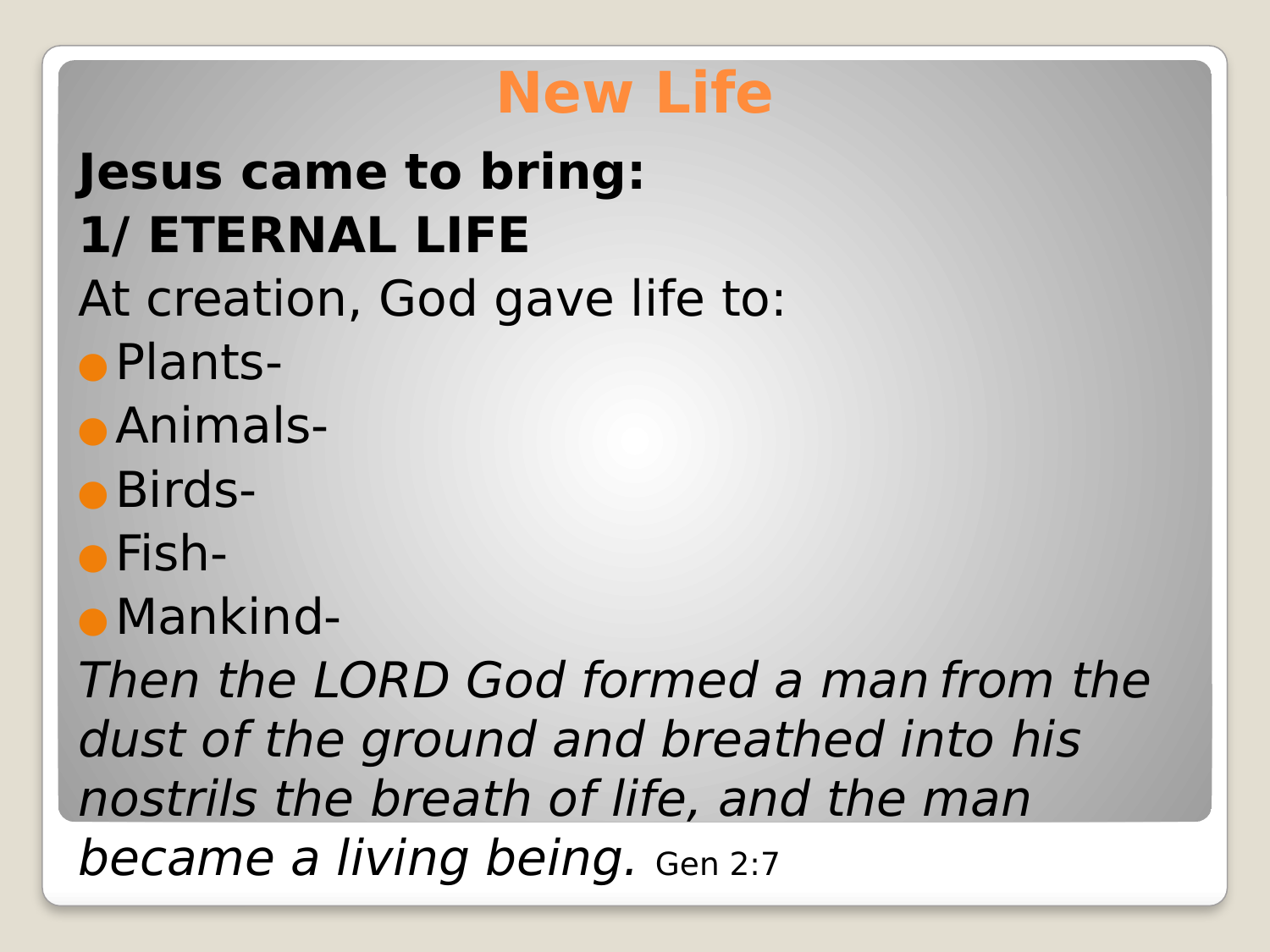

# New Life
Jesus came to bring:
1/ ETERNAL LIFE
At creation, God gave life to:
Plants-
Animals-
Birds-
Fish-
Mankind-
Then the Lord God formed a man from the dust of the ground and breathed into his nostrils the breath of life, and the man became a living being. Gen 2:7